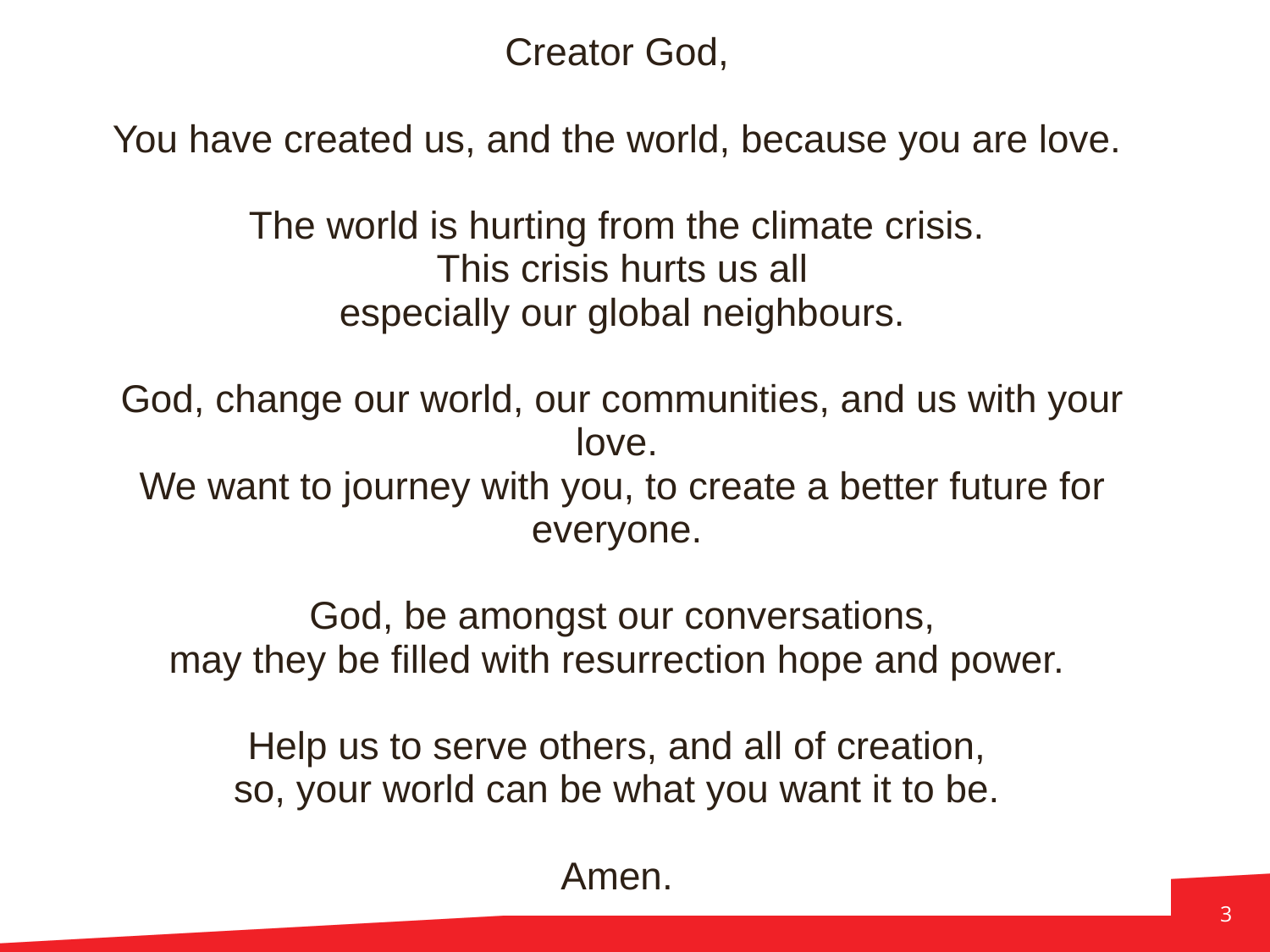

| Creator God, You have created us, and the world, because you are love.   The world is hurting from the climate crisis. This crisis hurts us all especially our global neighbours.   God, change our world, our communities, and us with your love. We want to journey with you, to create a better future for everyone.   God, be amongst our conversations, may they be filled with resurrection hope and power.   Help us to serve others, and all of creation, so, your world can be what you want it to be. Amen. |
| --- |

3